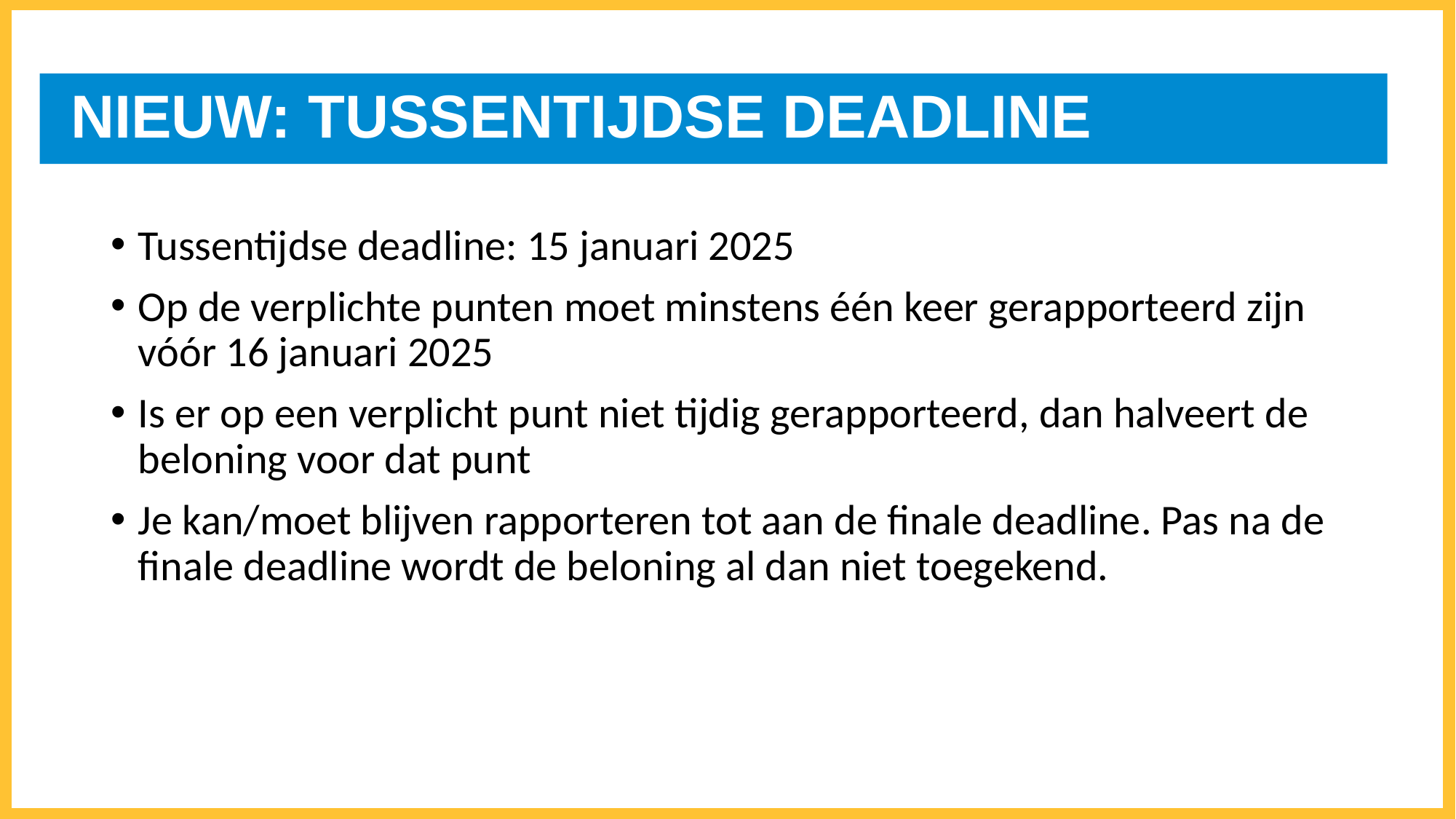

# NIEUW: TUSSENTIJDSE DEADLINE

Tussentijdse deadline: 15 januari 2025
Op de verplichte punten moet minstens één keer gerapporteerd zijn vóór 16 januari 2025
Is er op een verplicht punt niet tijdig gerapporteerd, dan halveert de beloning voor dat punt
Je kan/moet blijven rapporteren tot aan de finale deadline. Pas na de finale deadline wordt de beloning al dan niet toegekend.